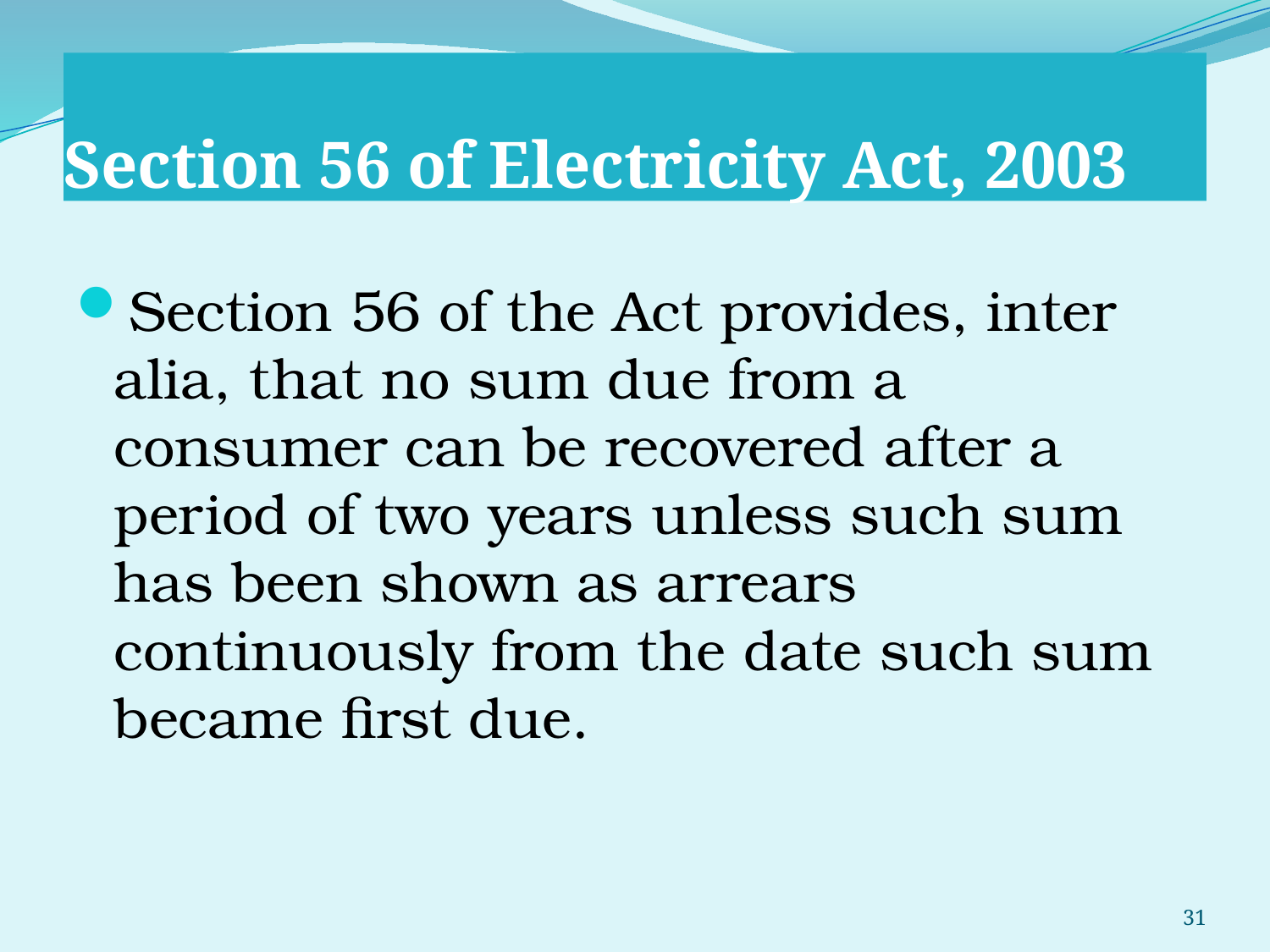

# Section 56 of Electricity Act, 2003
Section 56 of the Act provides, inter alia, that no sum due from a consumer can be recovered after a period of two years unless such sum has been shown as arrears continuously from the date such sum became first due.

31